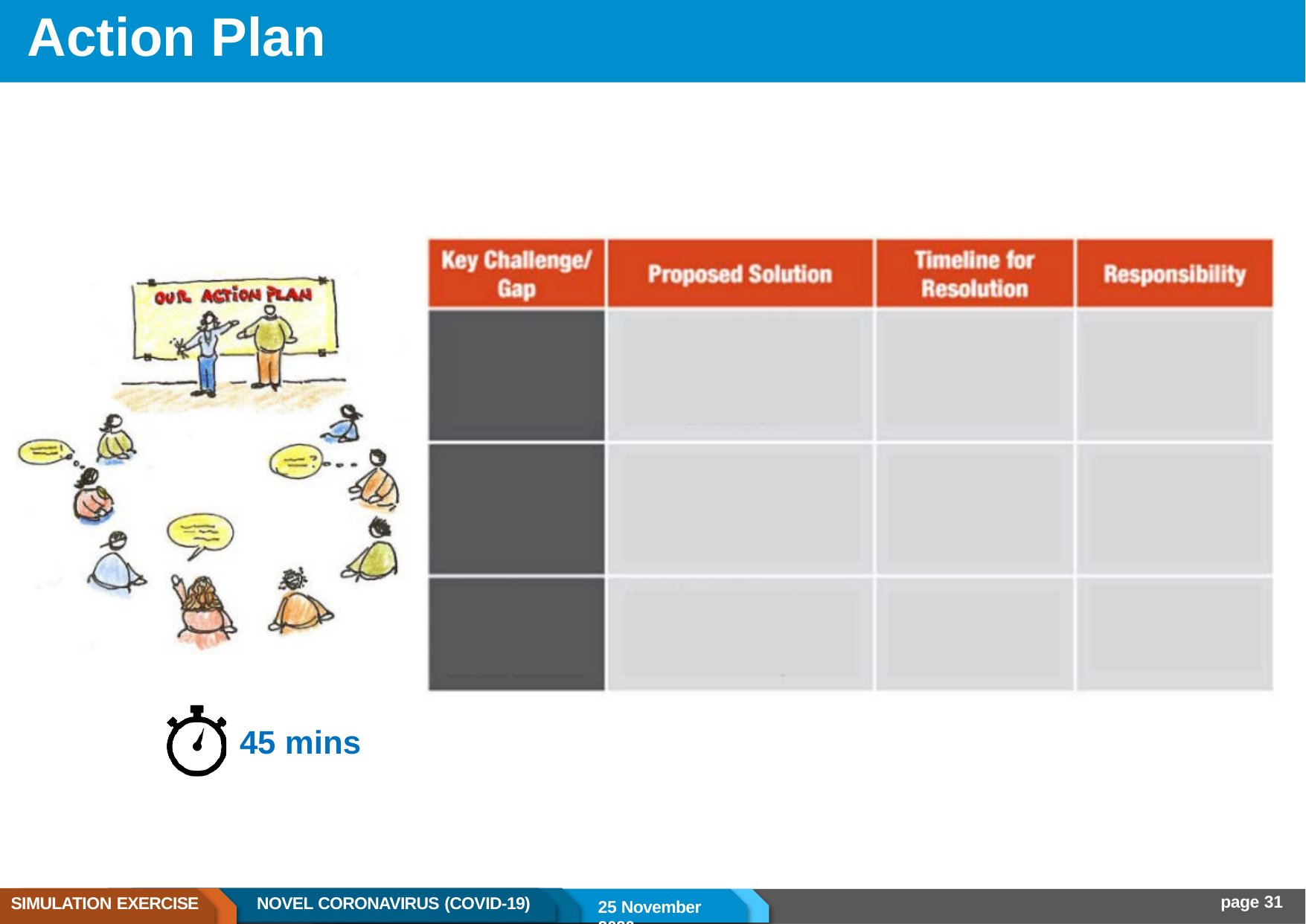

# Action Plan

45 mins

page 31
SIMULATION EXERCISE
NOVEL CORONAVIRUS (COVID-19)
25 November 2020